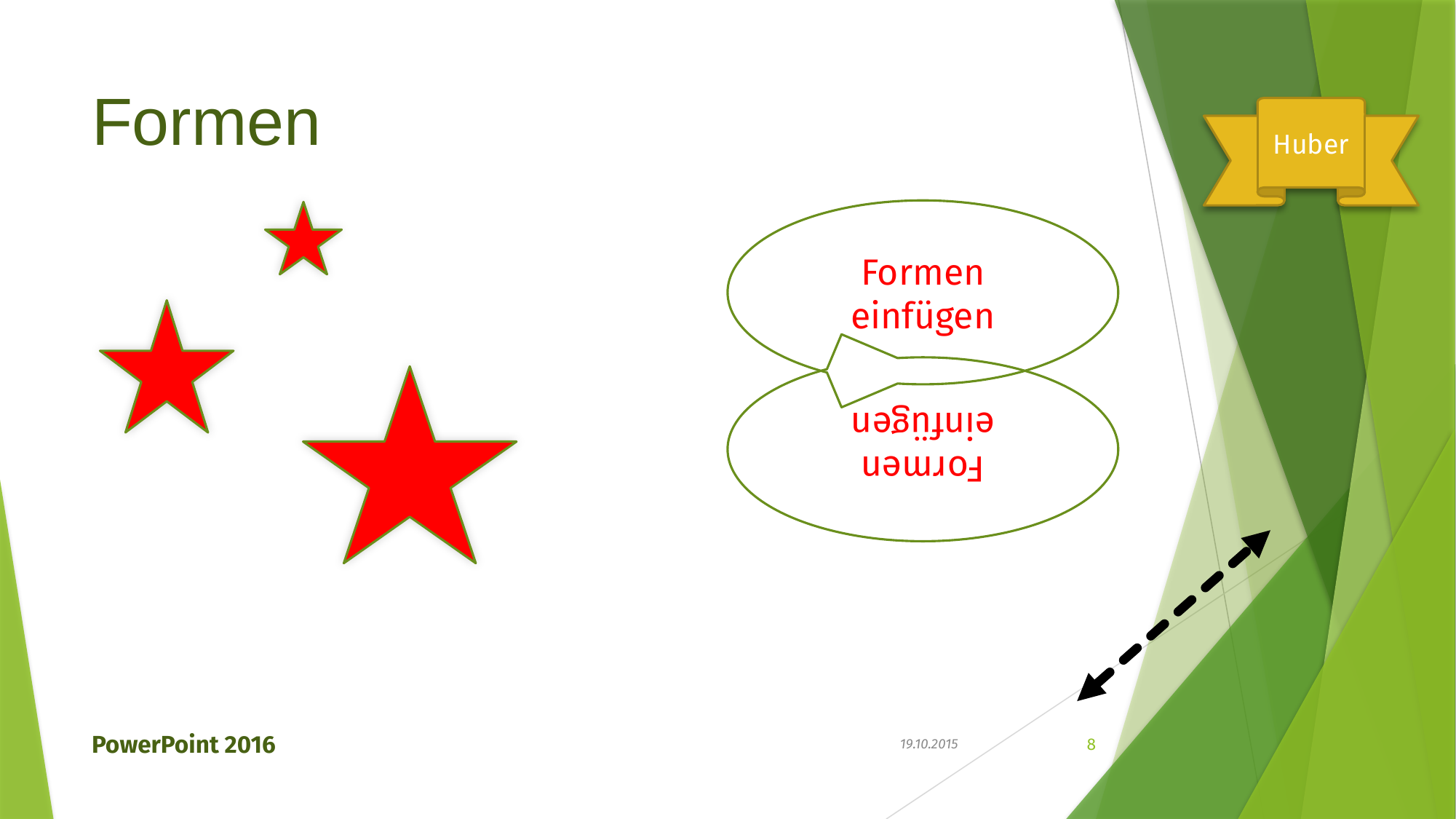

# Formen
Formen einfügen

Formen einfügen
PowerPoint 2016
19.10.2015
8